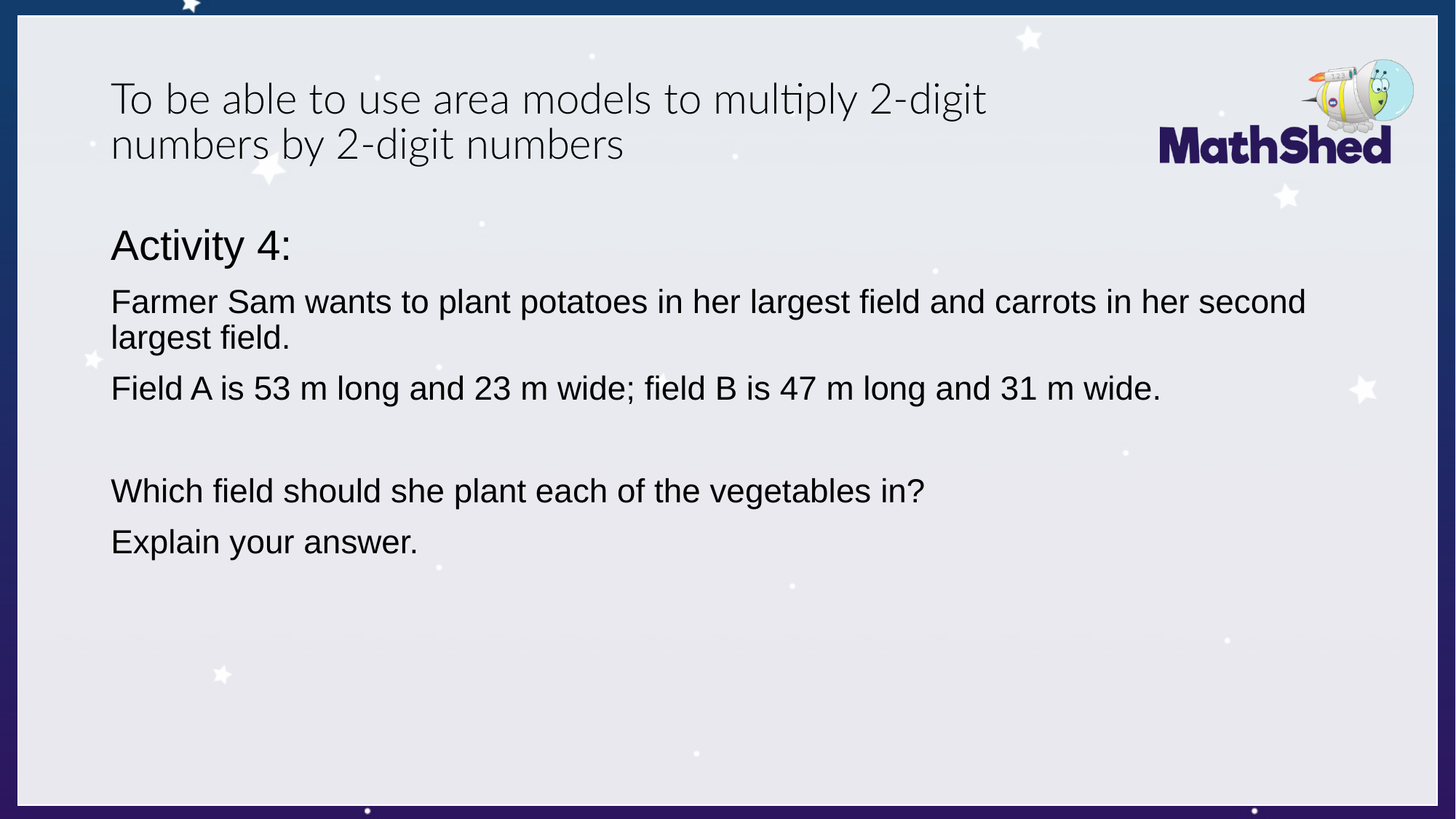

# To be able to use area models to multiply 2-digit numbers by 2-digit numbers
Activity 4:
Farmer Sam wants to plant potatoes in her largest field and carrots in her second largest field.
Field A is 53 m long and 23 m wide; field B is 47 m long and 31 m wide.

Which field should she plant each of the vegetables in?
Explain your answer.